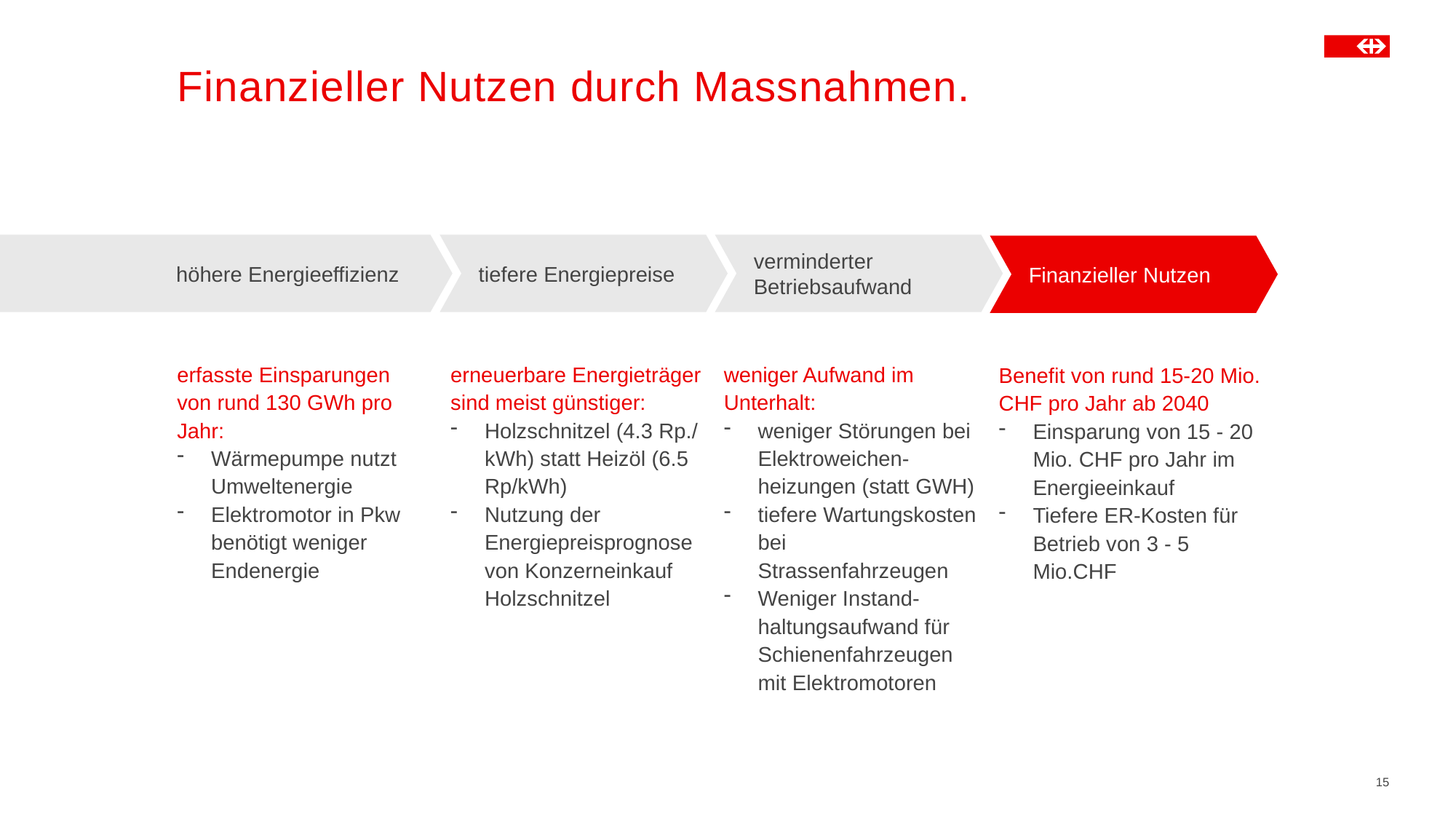

# Finanzieller Nutzen durch Massnahmen.
höhere Energieeffizienz
tiefere Energiepreise
verminderter Betriebsaufwand
Finanzieller Nutzen
erfasste Einsparungen von rund 130 GWh pro Jahr:
Wärmepumpe nutzt Umweltenergie
Elektromotor in Pkw benötigt weniger Endenergie
erneuerbare Energieträger sind meist günstiger:
Holzschnitzel (4.3 Rp./ kWh) statt Heizöl (6.5 Rp/kWh)
Nutzung der Energiepreisprognose von Konzerneinkauf Holzschnitzel
weniger Aufwand im Unterhalt:
weniger Störungen bei Elektroweichen-heizungen (statt GWH)
tiefere Wartungskosten bei Strassenfahrzeugen
Weniger Instand-haltungsaufwand für Schienenfahrzeugen mit Elektromotoren
Benefit von rund 15-20 Mio. CHF pro Jahr ab 2040
Einsparung von 15 - 20 Mio. CHF pro Jahr im Energieeinkauf
Tiefere ER-Kosten für Betrieb von 3 - 5 Mio.CHF

15